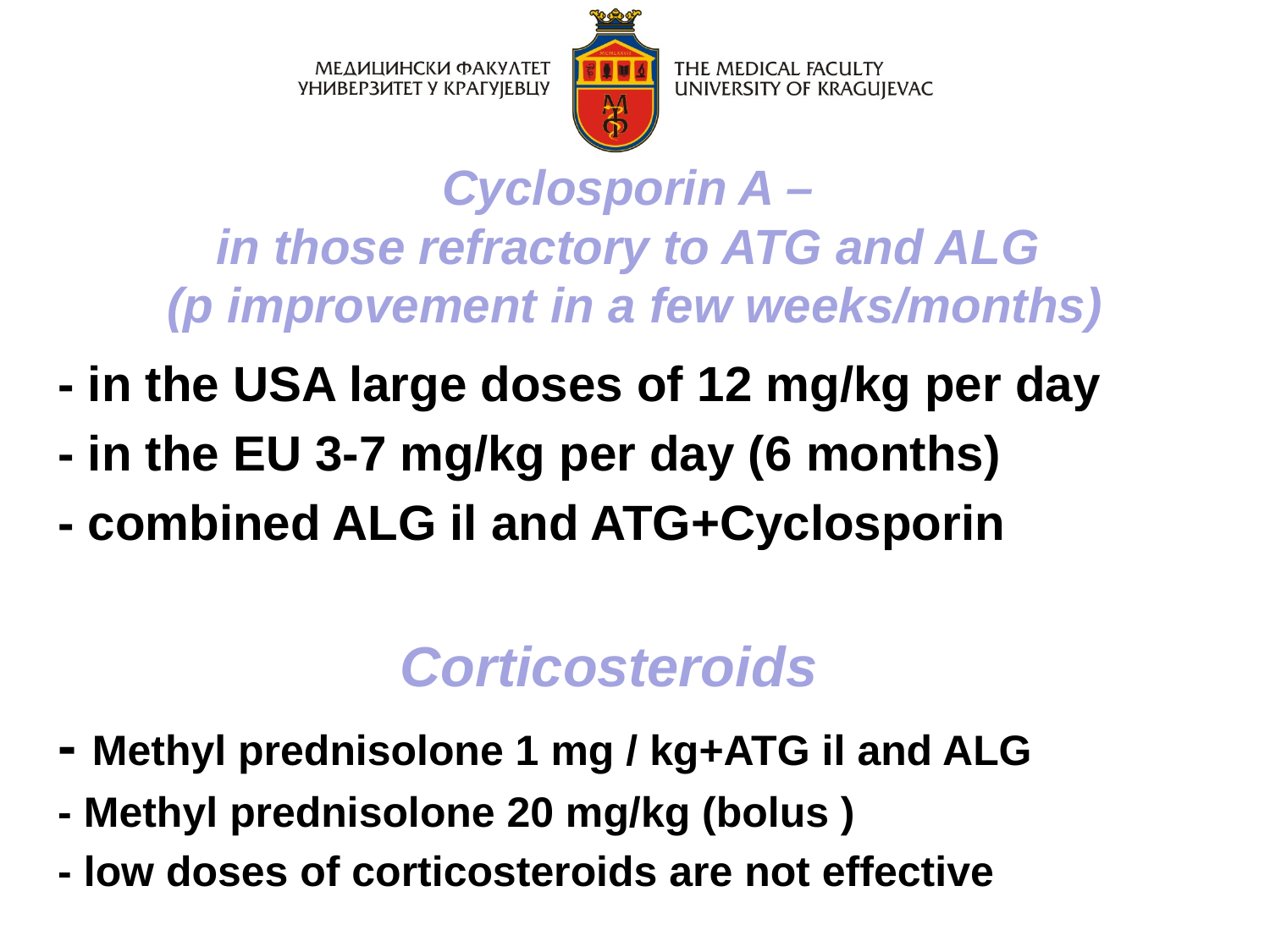

# Cyclosporin A – in those refractory to ATG and ALG (p improvement in a few weeks/months)
- in the USA large doses of 12 mg/kg per day
- in the EU 3-7 mg/kg per day (6 months)
- combined ALG il and ATG+Cyclosporin

Corticosteroids
- Methyl prednisolone 1 mg / kg+ATG il and ALG
- Methyl prednisolone 20 mg/kg (bolus )
- low doses of corticosteroids are not effective